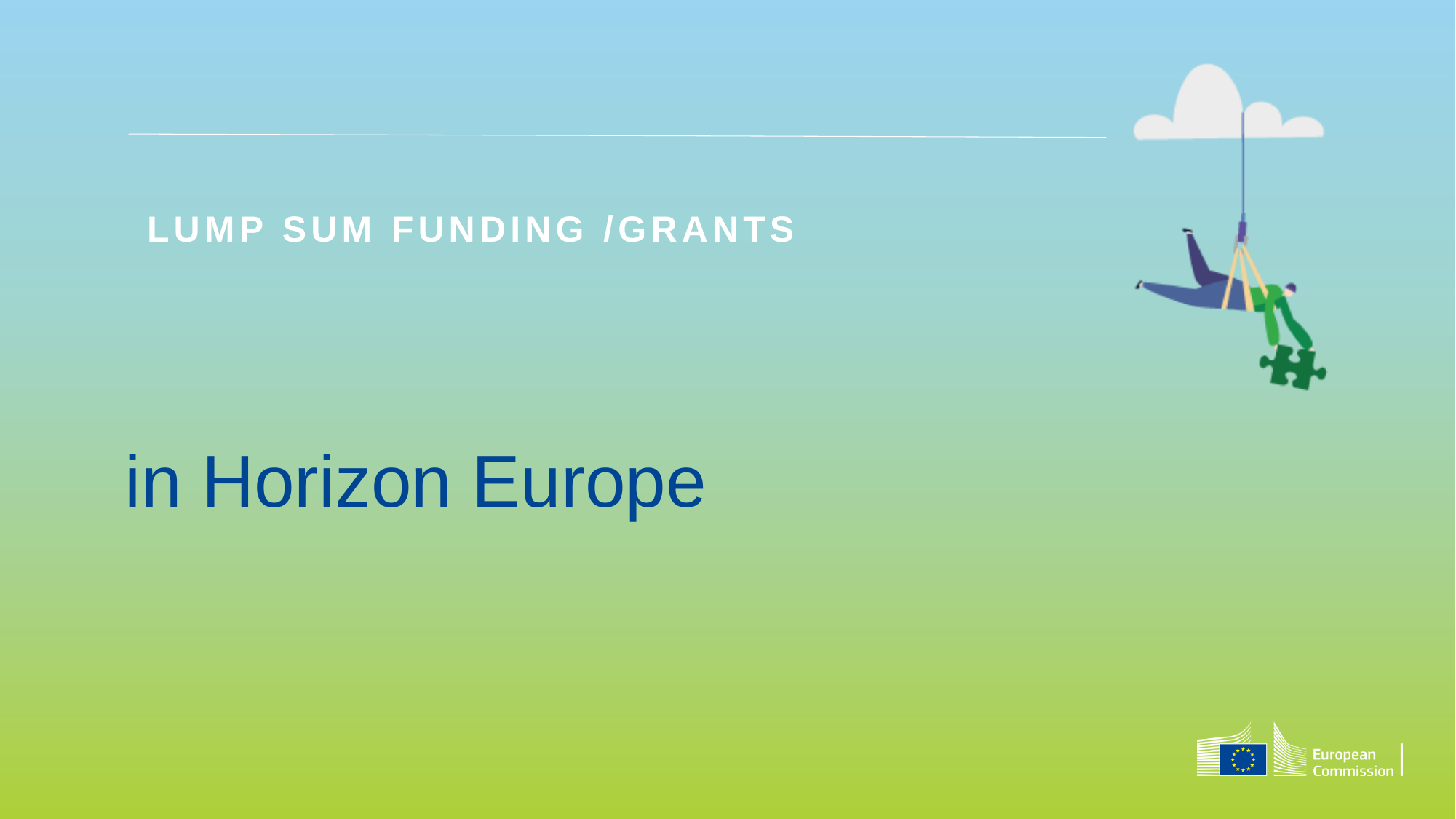

Lump sum Funding /grants
# in Horizon Europe